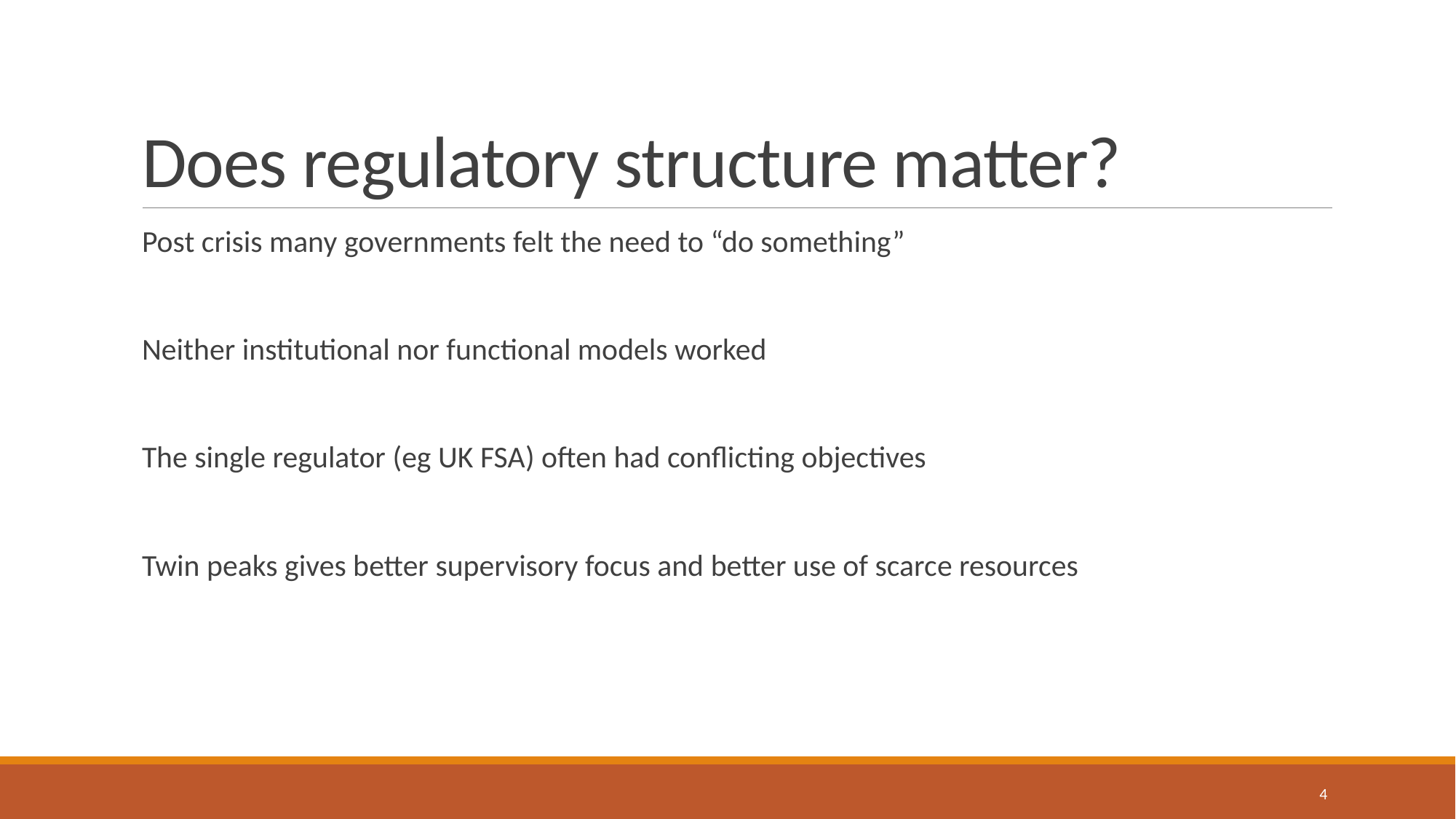

# Does regulatory structure matter?
Post crisis many governments felt the need to “do something”

Neither institutional nor functional models worked

The single regulator (eg UK FSA) often had conflicting objectives

Twin peaks gives better supervisory focus and better use of scarce resources
4